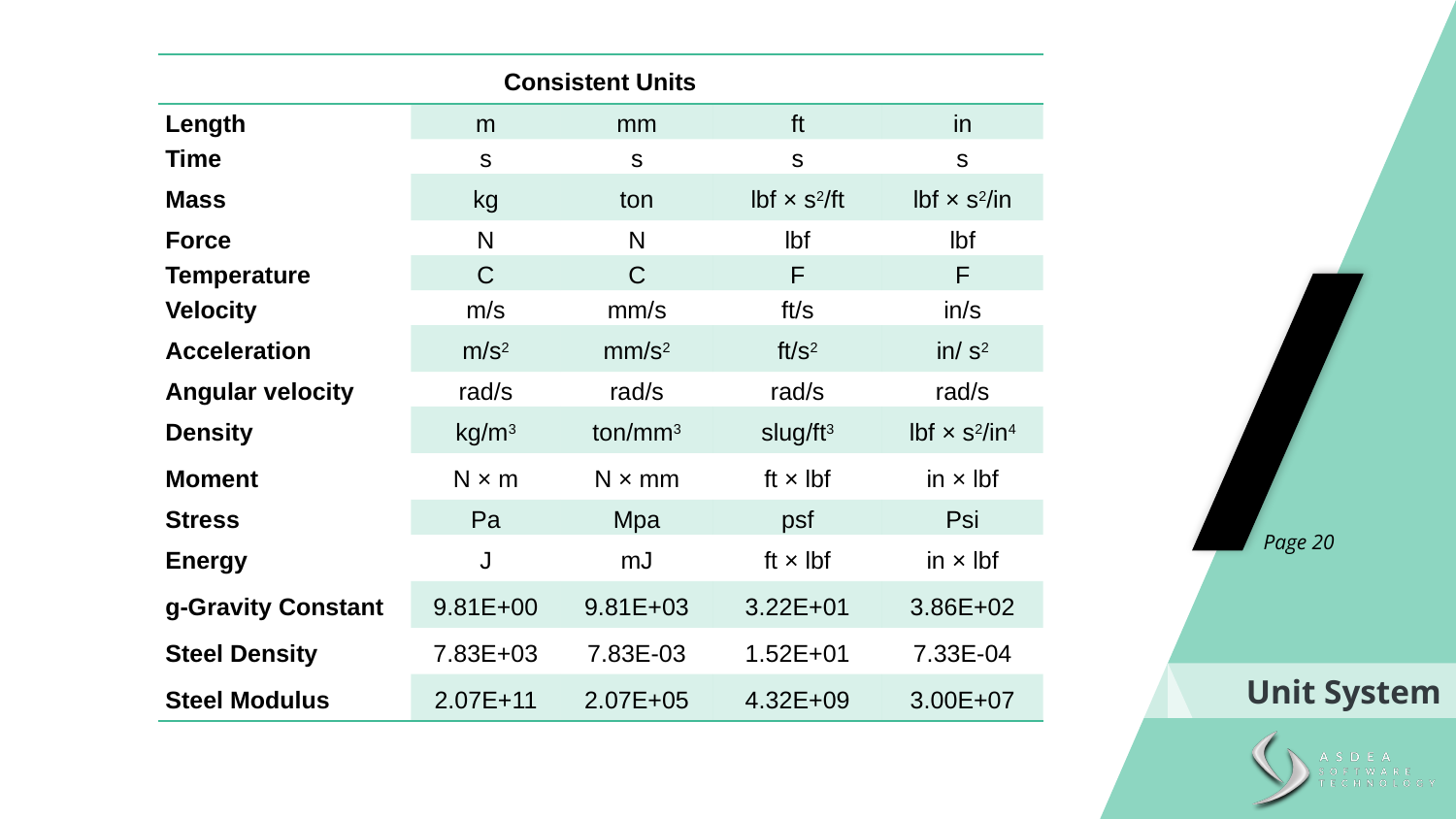

| Consistent Units |  |  |  |  |
| --- | --- | --- | --- | --- |
| Length | m | mm | ft | in |
| Time | s | s | s | s |
| Mass | kg | ton | lbf × s2/ft | lbf × s2/in |
| Force | N | N | lbf | lbf |
| Temperature | C | C | F | F |
| Velocity | m/s | mm/s | ft/s | in/s |
| Acceleration | m/s2 | mm/s2 | ft/s2 | in/ s2 |
| Angular velocity | rad/s | rad/s | rad/s | rad/s |
| Density | kg/m3 | ton/mm3 | slug/ft3 | lbf × s2/in4 |
| Moment | N × m | N × mm | ft × lbf | in × lbf |
| Stress | Pa | Mpa | psf | Psi |
| Energy | J | mJ | ft × lbf | in × lbf |
| g-Gravity Constant | 9.81E+00 | 9.81E+03 | 3.22E+01 | 3.86E+02 |
| Steel Density | 7.83E+03 | 7.83E-03 | 1.52E+01 | 7.33E-04 |
| Steel Modulus | 2.07E+11 | 2.07E+05 | 4.32E+09 | 3.00E+07 |
Page 20

Unit System